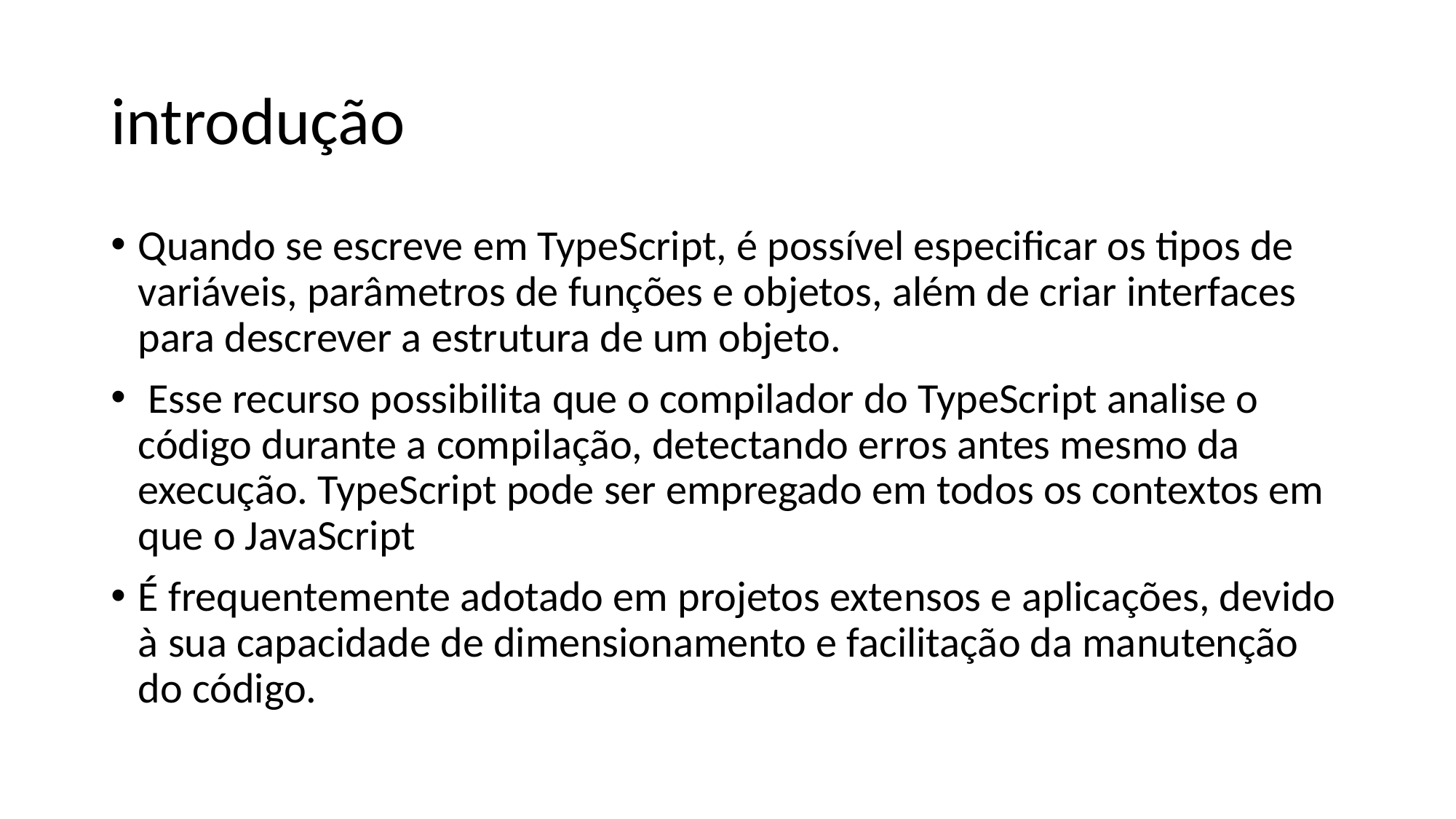

# introdução
Quando se escreve em TypeScript, é possível especificar os tipos de variáveis, parâmetros de funções e objetos, além de criar interfaces para descrever a estrutura de um objeto.
 Esse recurso possibilita que o compilador do TypeScript analise o código durante a compilação, detectando erros antes mesmo da execução. TypeScript pode ser empregado em todos os contextos em que o JavaScript
É frequentemente adotado em projetos extensos e aplicações, devido à sua capacidade de dimensionamento e facilitação da manutenção do código.